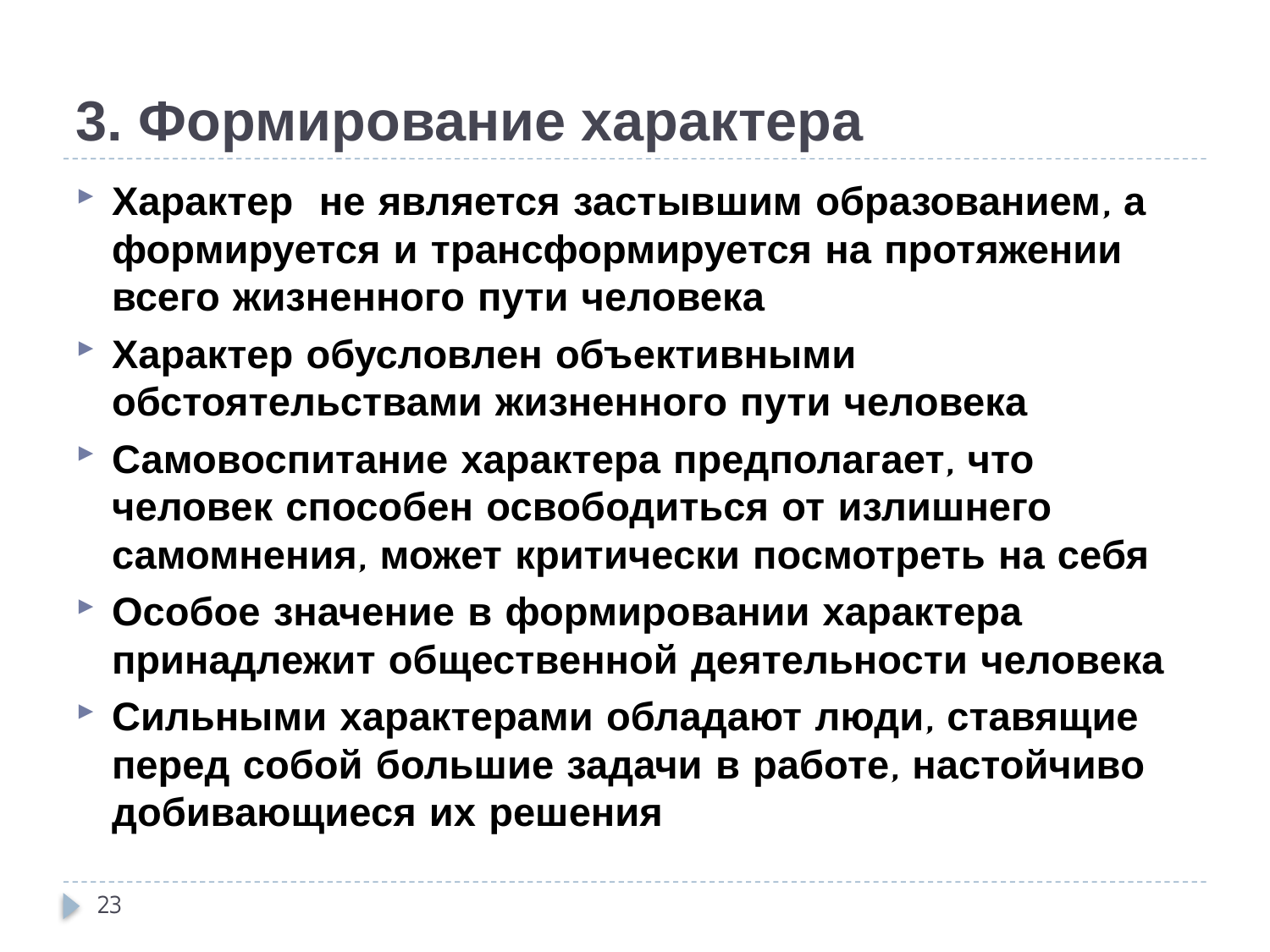

# 3. Формирование характера
Характер  не является застывшим образованием, а формируется и трансформируется на протяжении всего жизненного пути человека
Характер обусловлен объективными обстоятельствами жизненного пути человека
Самовоспитание характера предполагает, что человек способен освободиться от излишнего самомнения, может критически посмотреть на себя
Особое значение в формировании характера принадлежит общественной деятельности человека
Сильными характерами обладают люди, ставящие перед собой большие задачи в работе, настойчиво добивающиеся их решения
23